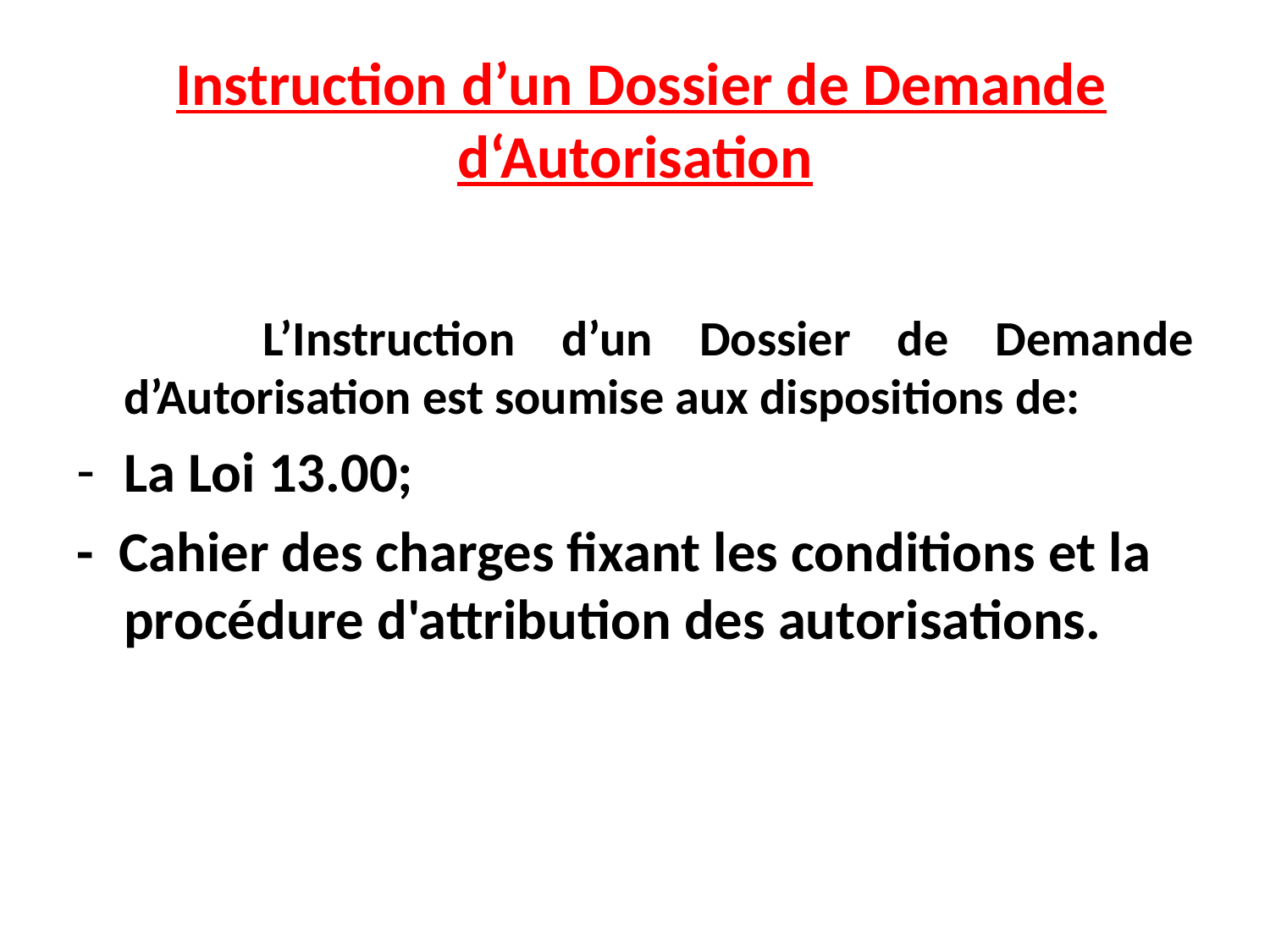

# Instruction d’un Dossier de Demande d‘Autorisation

    L’Instruction d’un Dossier de Demande d’Autorisation est soumise aux dispositions de:
La Loi 13.00;
-  Cahier des charges fixant les conditions et la procédure d'attribution des autorisations.